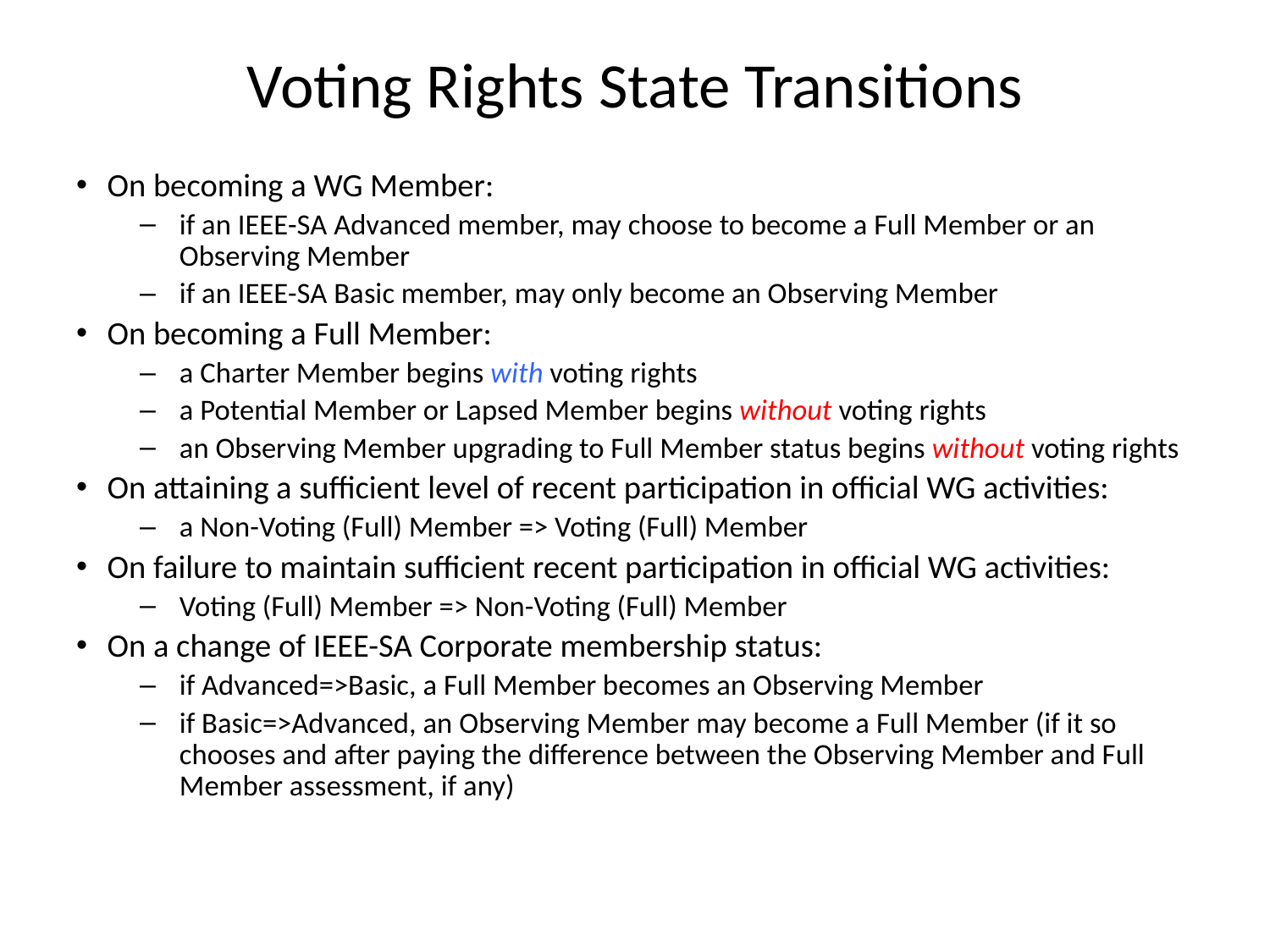

# Voting Rights State Transitions
On becoming a WG Member:
if an IEEE-SA Advanced member, may choose to become a Full Member or an Observing Member
if an IEEE-SA Basic member, may only become an Observing Member
On becoming a Full Member:
a Charter Member begins with voting rights
a Potential Member or Lapsed Member begins without voting rights
an Observing Member upgrading to Full Member status begins without voting rights
On attaining a sufficient level of recent participation in official WG activities:
a Non-Voting (Full) Member => Voting (Full) Member
On failure to maintain sufficient recent participation in official WG activities:
Voting (Full) Member => Non-Voting (Full) Member
On a change of IEEE-SA Corporate membership status:
if Advanced=>Basic, a Full Member becomes an Observing Member
if Basic=>Advanced, an Observing Member may become a Full Member (if it so chooses and after paying the difference between the Observing Member and Full Member assessment, if any)